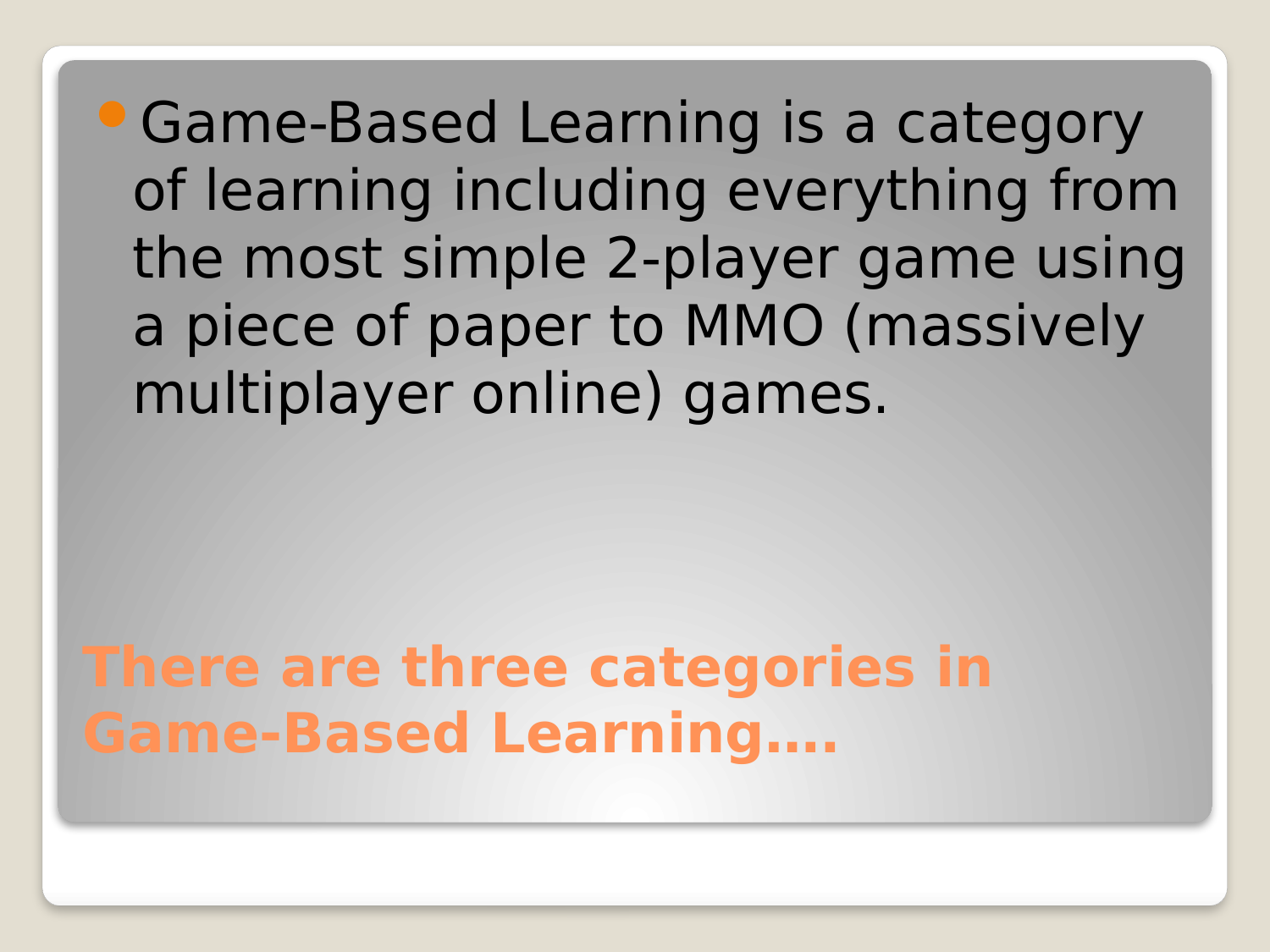

Game-Based Learning is a category of learning including everything from the most simple 2-player game using a piece of paper to MMO (massively multiplayer online) games.
# There are three categories in Game-Based Learning….